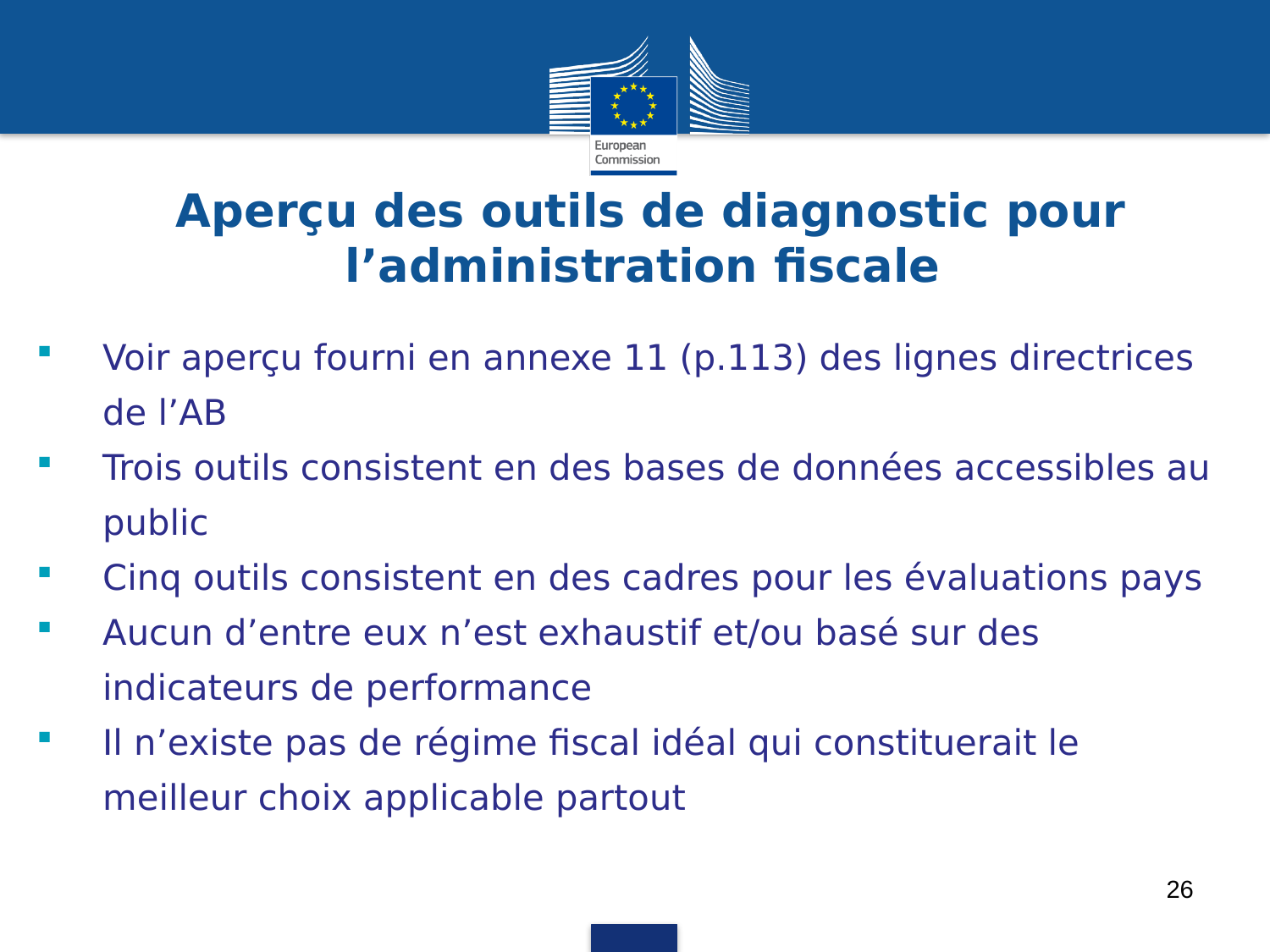

# Aperçu des outils de diagnostic pour l’administration fiscale
Voir aperçu fourni en annexe 11 (p.113) des lignes directrices de l’AB
Trois outils consistent en des bases de données accessibles au public
Cinq outils consistent en des cadres pour les évaluations pays
Aucun d’entre eux n’est exhaustif et/ou basé sur des indicateurs de performance
Il n’existe pas de régime fiscal idéal qui constituerait le meilleur choix applicable partout
26